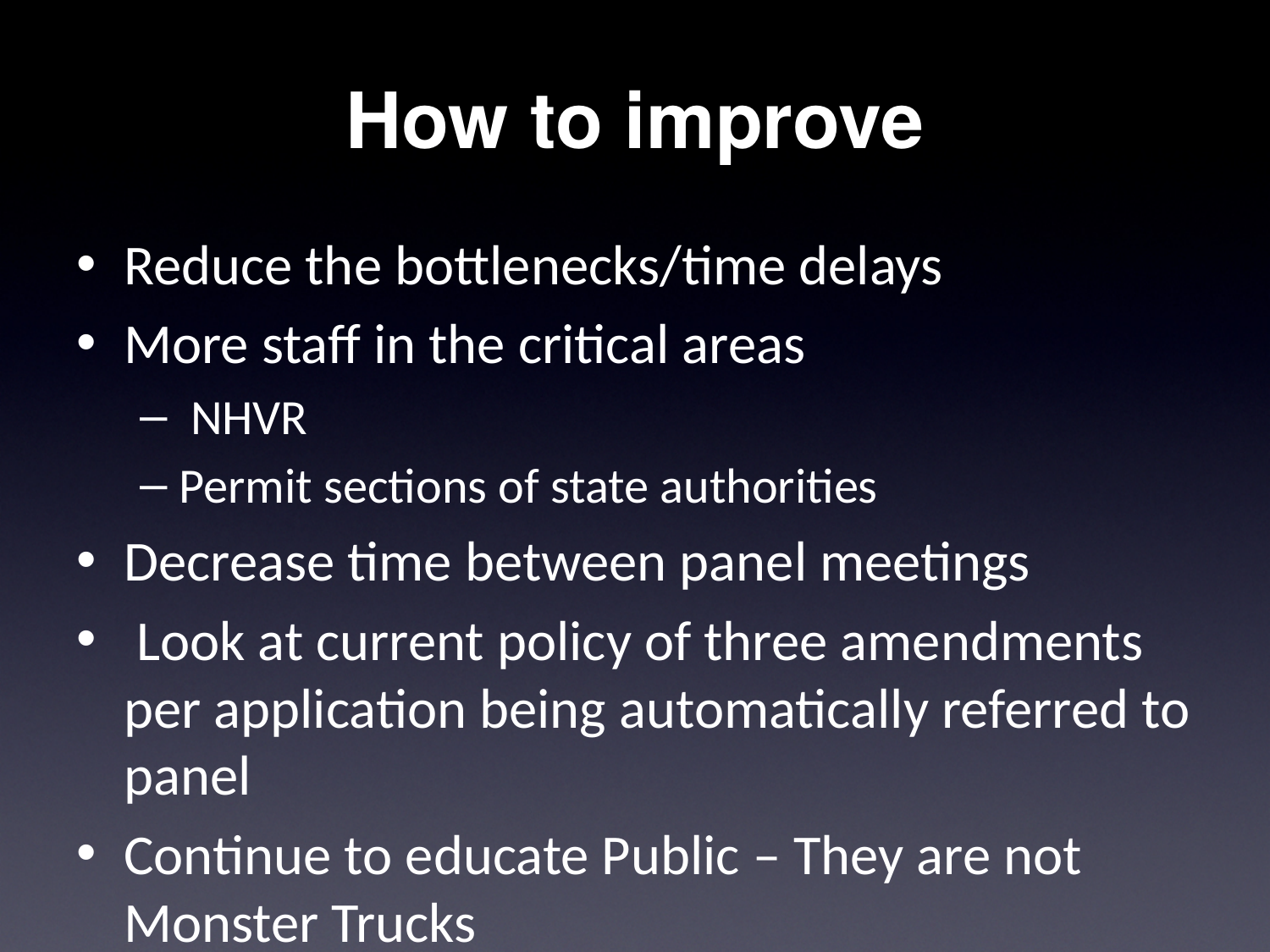

# How to improve
Reduce the bottlenecks/time delays
More staff in the critical areas
 NHVR
Permit sections of state authorities
Decrease time between panel meetings
 Look at current policy of three amendments per application being automatically referred to panel
Continue to educate Public – They are not Monster Trucks